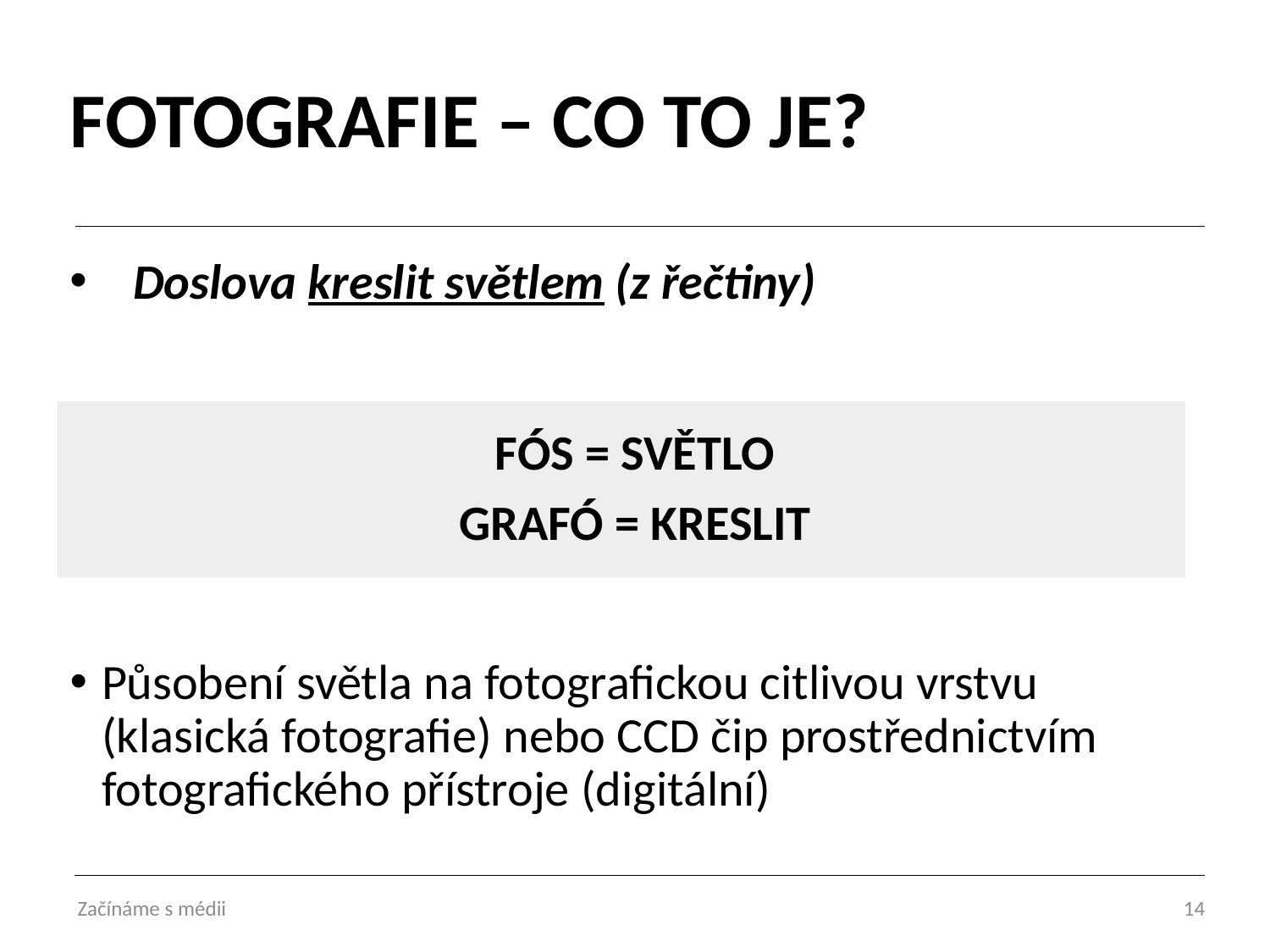

# FOTOGRAFIE – CO TO JE?
Doslova kreslit světlem (z řečtiny)

FÓS = SVĚTLO
GRAFÓ = KRESLIT
Působení světla na fotografickou citlivou vrstvu (klasická fotografie) nebo CCD čip prostřednictvím fotografického přístroje (digitální)
Začínáme s médii
14